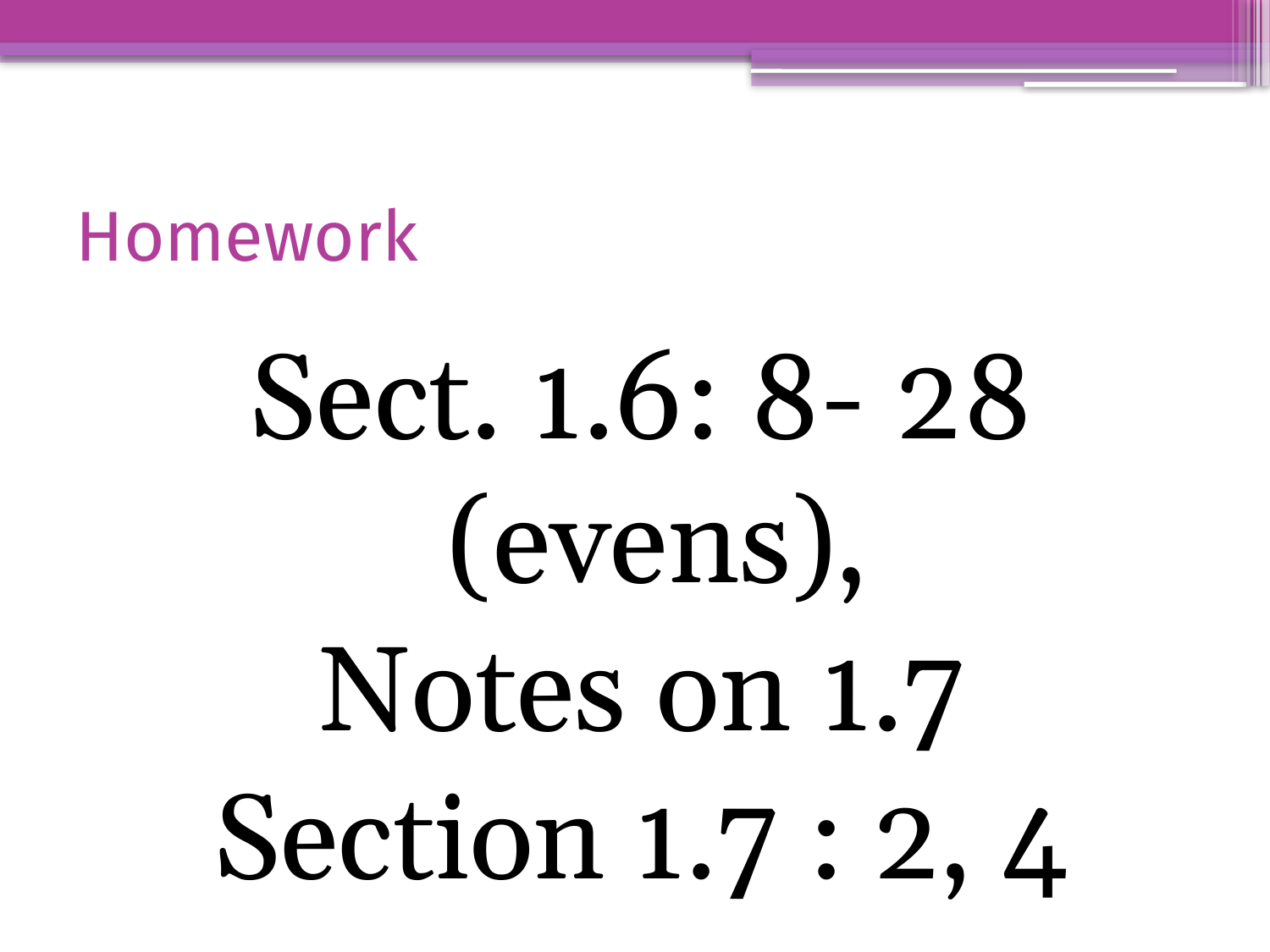

# Homework
Sect. 1.6: 8- 28 (evens),
Notes on 1.7
Section 1.7 : 2, 4